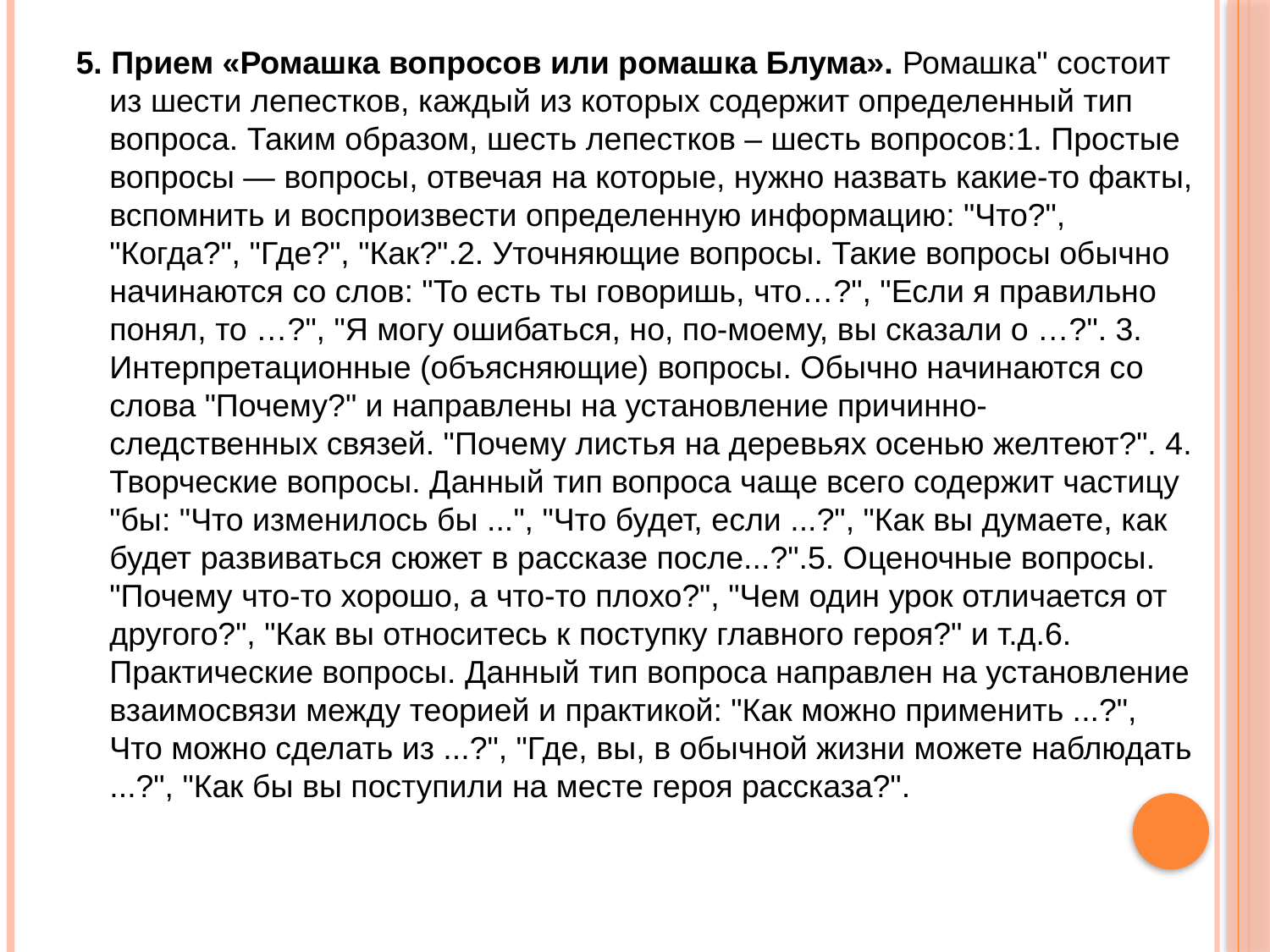

5. Прием «Ромашка вопросов или ромашка Блума». Ромашка" состоит из шести лепестков, каждый из которых содержит определенный тип вопроса. Таким образом, шесть лепестков – шесть вопросов:1. Простые вопросы — вопросы, отвечая на которые, нужно назвать какие-то факты, вспомнить и воспроизвести определенную информацию: "Что?", "Когда?", "Где?", "Как?".2. Уточняющие вопросы. Такие вопросы обычно начинаются со слов: "То есть ты говоришь, что…?", "Если я правильно понял, то …?", "Я могу ошибаться, но, по-моему, вы сказали о …?". 3. Интерпретационные (объясняющие) вопросы. Обычно начинаются со слова "Почему?" и направлены на установление причинно-следственных связей. "Почему листья на деревьях осенью желтеют?". 4. Творческие вопросы. Данный тип вопроса чаще всего содержит частицу "бы: "Что изменилось бы ...", "Что будет, если ...?", "Как вы думаете, как будет развиваться сюжет в рассказе после...?".5. Оценочные вопросы. "Почему что-то хорошо, а что-то плохо?", "Чем один урок отличается от другого?", "Как вы относитесь к поступку главного героя?" и т.д.6. Практические вопросы. Данный тип вопроса направлен на установление взаимосвязи между теорией и практикой: "Как можно применить ...?", Что можно сделать из ...?", "Где, вы, в обычной жизни можете наблюдать ...?", "Как бы вы поступили на месте героя рассказа?".

#